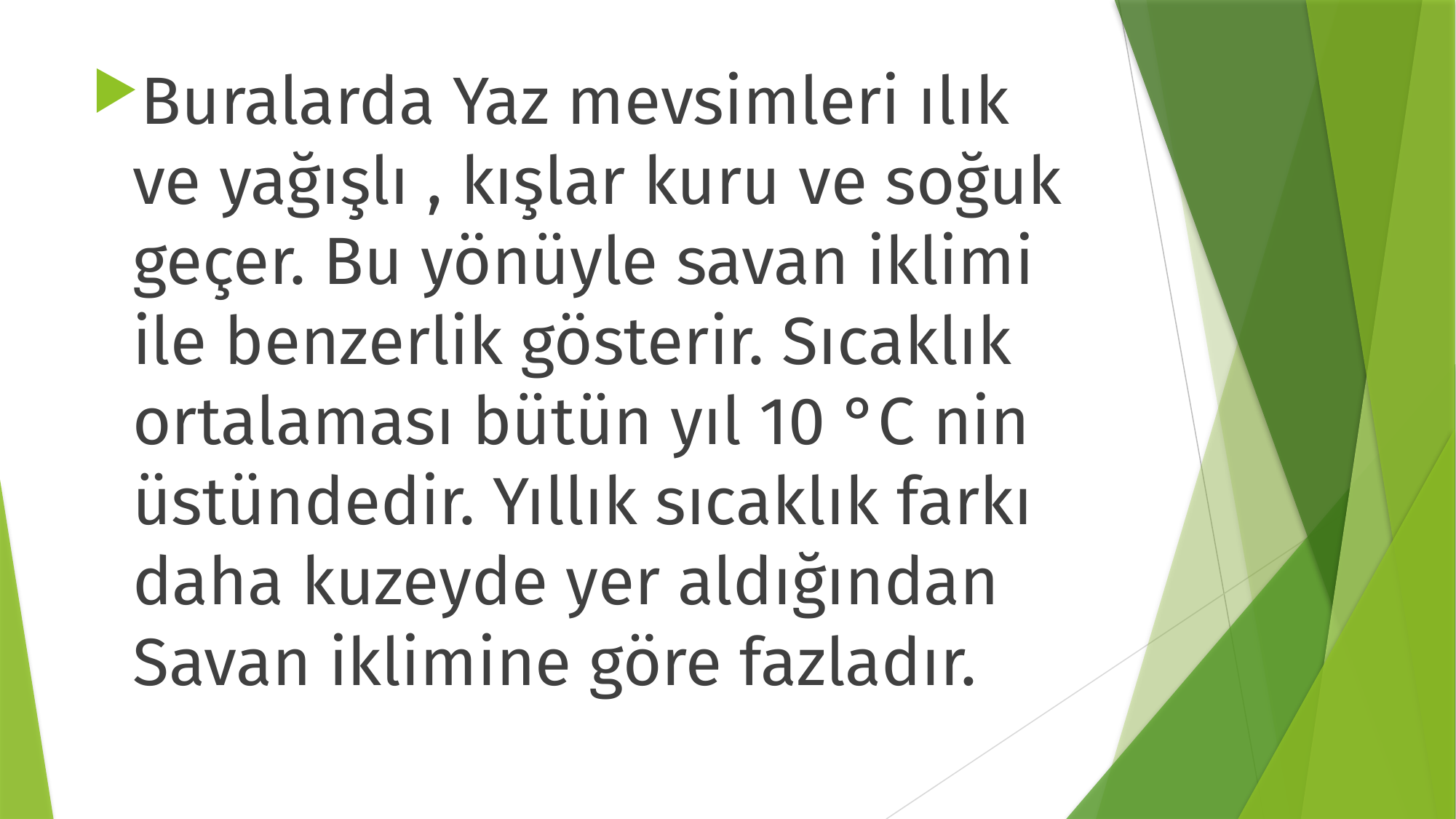

Buralarda Yaz mevsimleri ılık ve yağışlı , kışlar kuru ve soğuk geçer. Bu yönüyle savan iklimi ile benzerlik gösterir. Sıcaklık ortalaması bütün yıl 10 °C nin üstündedir. Yıllık sıcaklık farkı daha kuzeyde yer aldığından Savan iklimine göre fazladır.